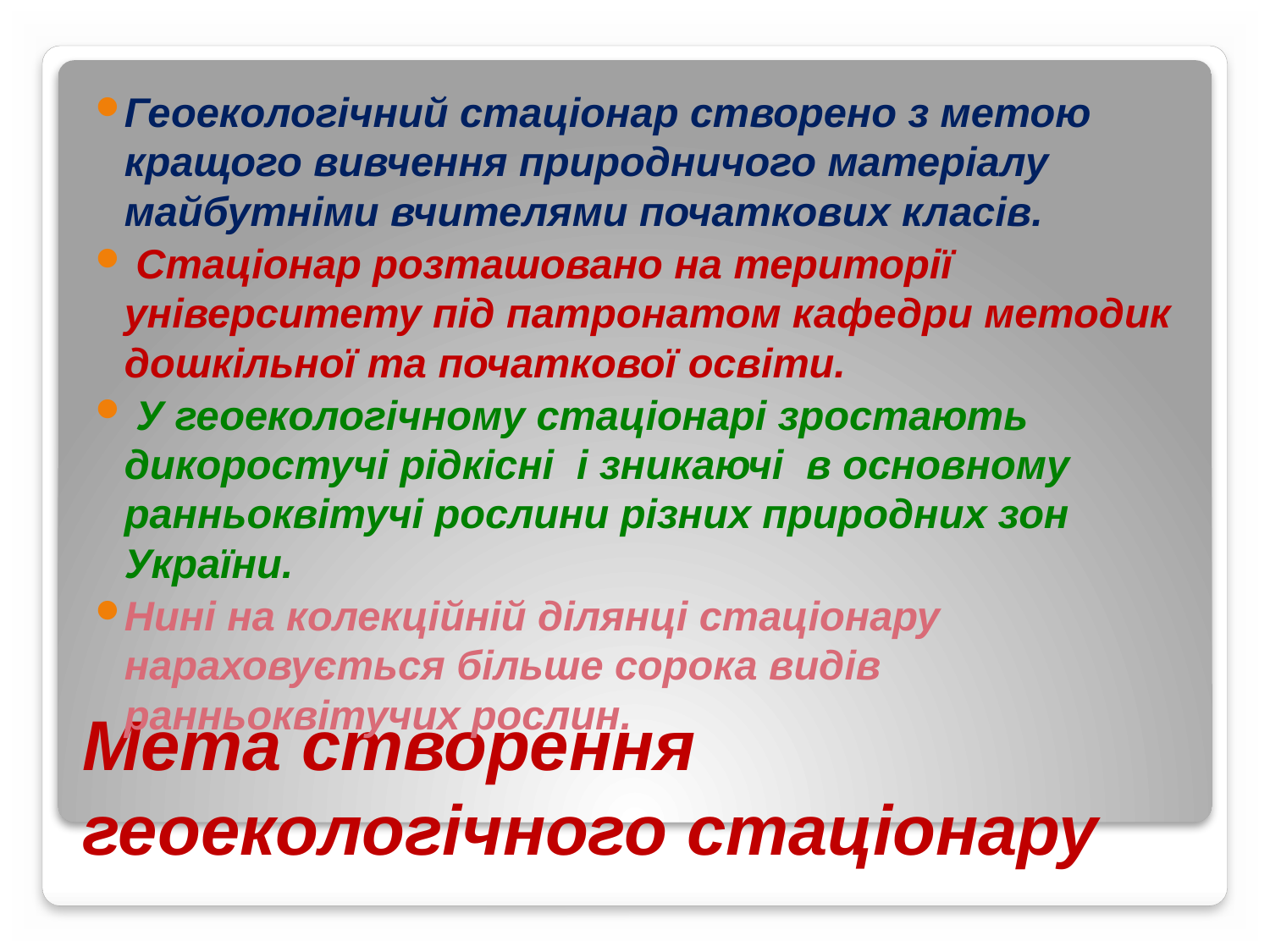

Геоекологічний стаціонар створено з метою кращого вивчення природничого матеріалу  майбутніми вчителями початкових класів.
 Стаціонар розташовано на території університету під патронатом кафедри методик дошкільної та початкової освіти.
 У геоекологічному стаціонарі зростають дикоростучі рідкісні  і зникаючі  в основному ранньоквітучі рослини різних природних зон України.
Нині на колекційній ділянці стаціонару нараховується більше сорока видів ранньоквітучих рослин.
# Мета створення геоекологічного стаціонару